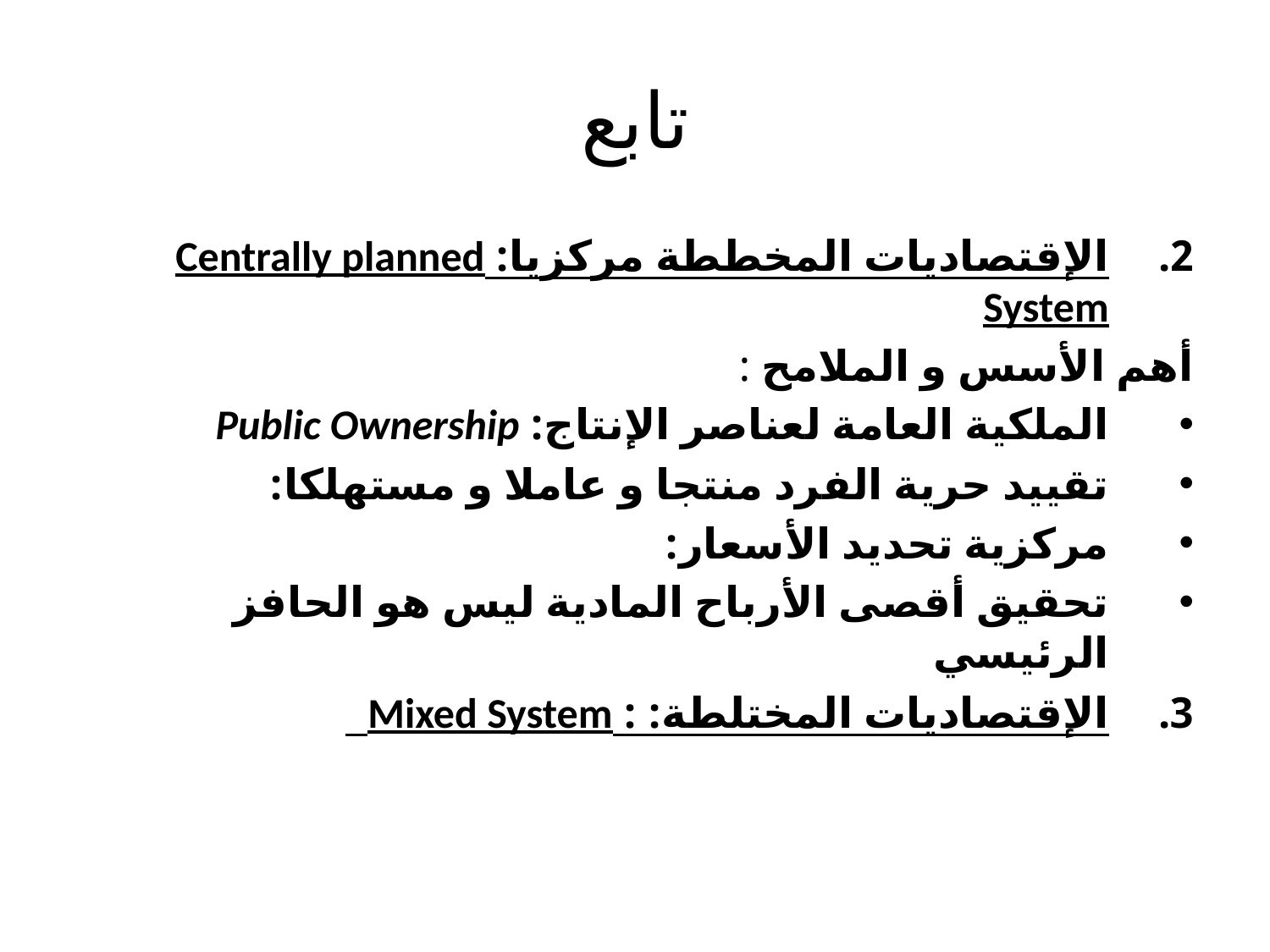

# تابع
الإقتصاديات المخططة مركزيا: Centrally planned System
أهم الأسس و الملامح :
الملكية العامة لعناصر الإنتاج: Public Ownership
تقييد حرية الفرد منتجا و عاملا و مستهلكا:
مركزية تحديد الأسعار:
تحقيق أقصى الأرباح المادية ليس هو الحافز الرئيسي
الإقتصاديات المختلطة: : Mixed System